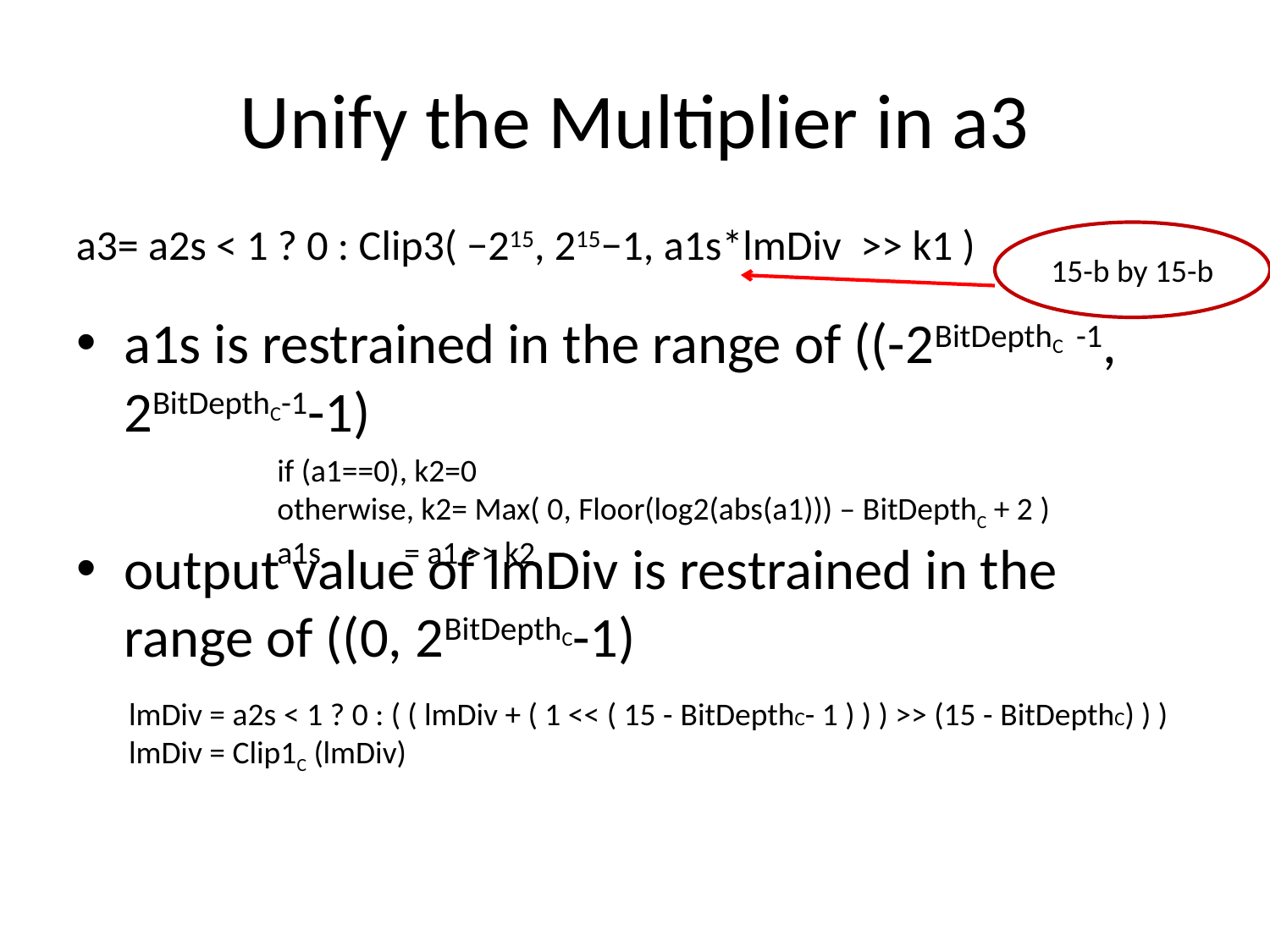

# Unify the Multiplier in a3
a3= a2s < 1 ? 0 : Clip3( −215, 215−1, a1s*lmDiv  >> k1 )

a1s is restrained in the range of ((-2BitDepthC -1, 2BitDepthC-1-1)

output value of lmDiv is restrained in the range of ((0, 2BitDepthC-1)
15-b by 15-b
if (a1==0), k2=0
otherwise, k2= Max( 0, Floor(log2(abs(a1))) – BitDepthC + 2 )
a1s	= a1 >> k2
lmDiv = a2s < 1 ? 0 : ( ( lmDiv + ( 1 << ( 15 - BitDepthC- 1 ) ) ) >> (15 - BitDepthC) ) )
lmDiv = Clip1C (lmDiv)